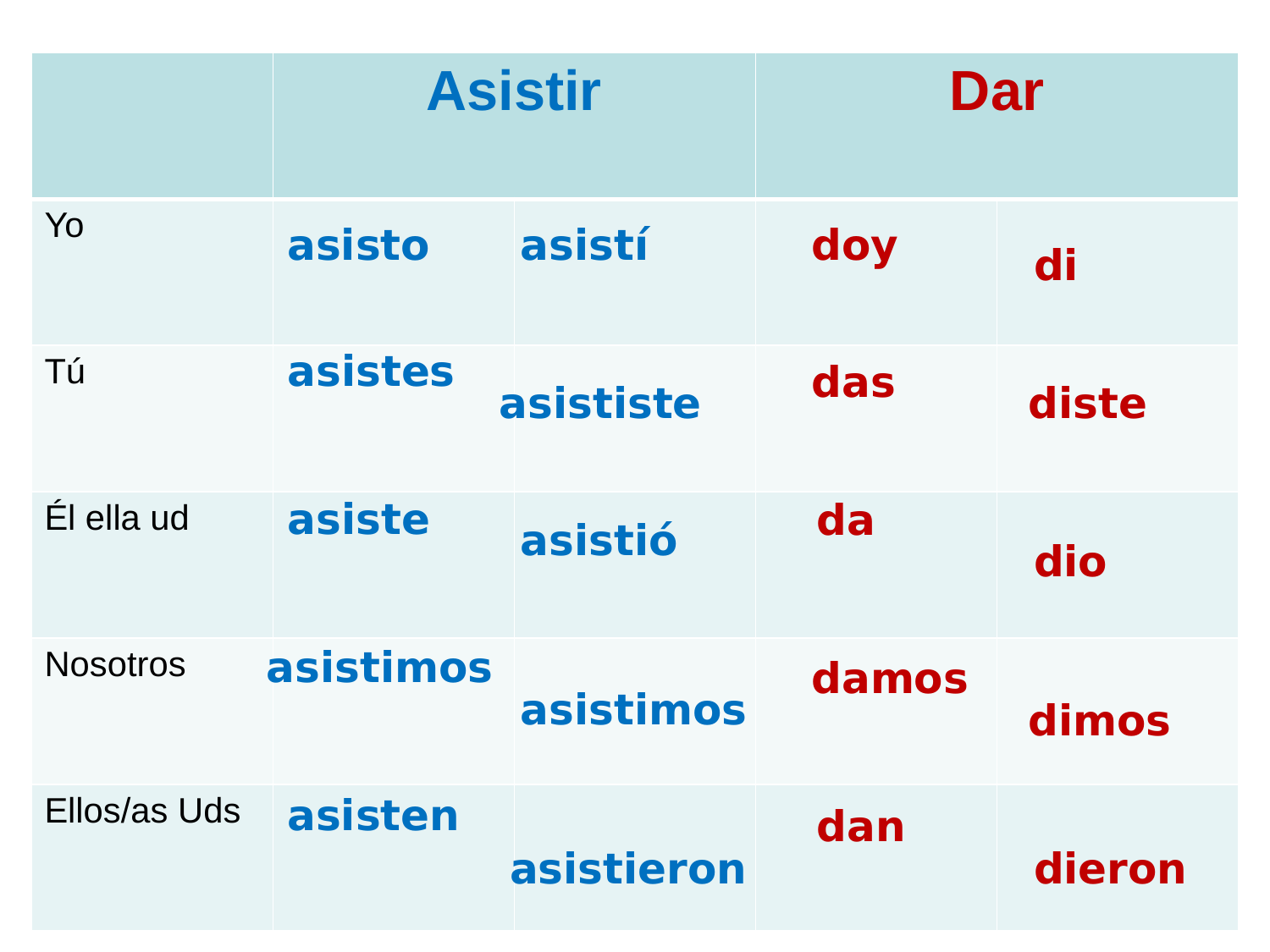

|  | Asistir |  | Dar |  |
| --- | --- | --- | --- | --- |
| Yo |  |  |  |  |
| Tú |  |  |  |  |
| Él ella ud |  |  |  |  |
| Nosotros |  |  |  |  |
| Ellos/as Uds |  |  |  |  |
asisto
asistí
doy
di
asistes
das
asististe
diste
asiste
da
asistió
dio
asistimos
damos
asistimos
dimos
asisten
dan
asistieron
dieron